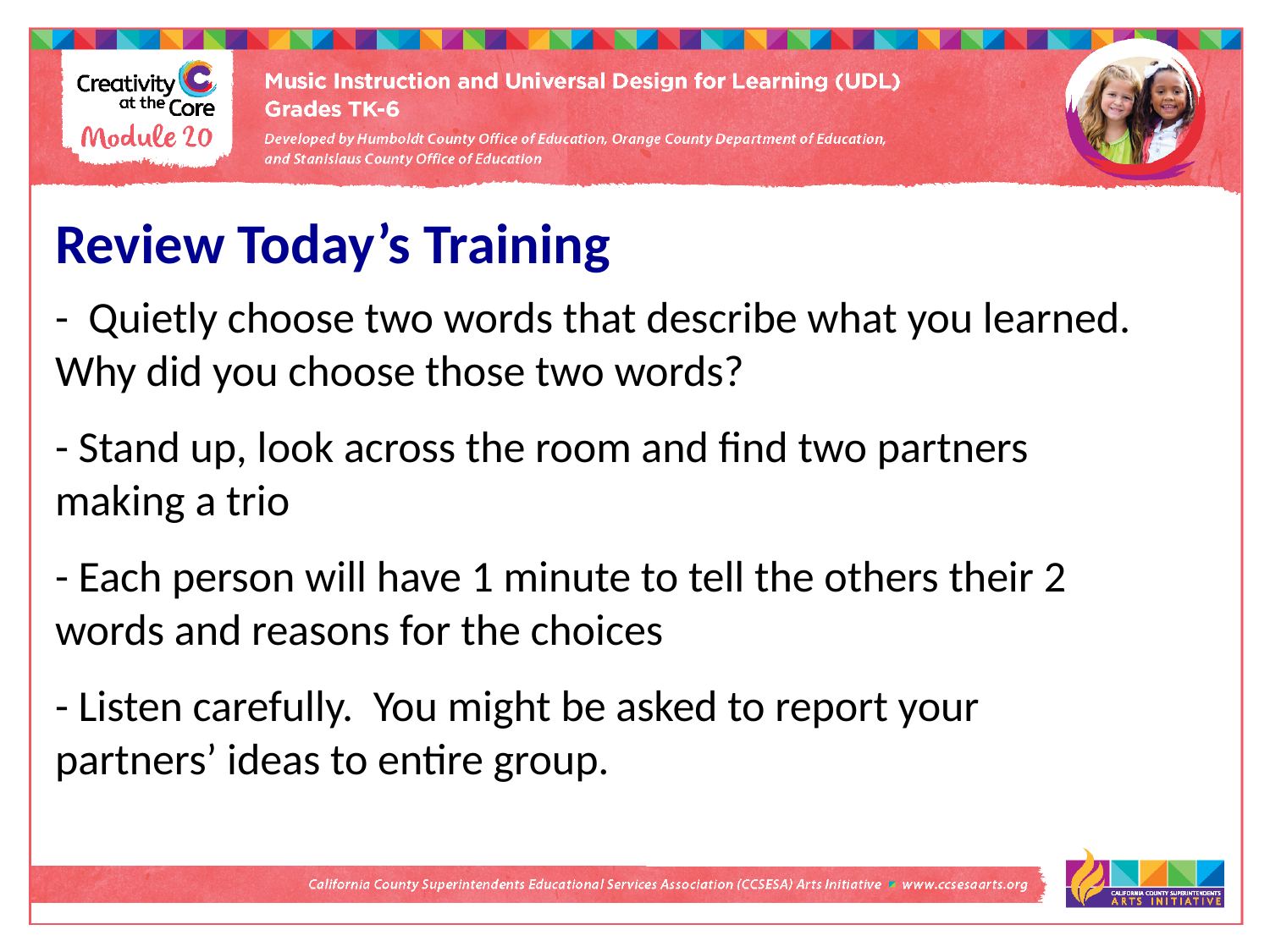

Review Today’s Training
-  Quietly choose two words that describe what you learned. Why did you choose those two words?
- Stand up, look across the room and find two partners making a trio
- Each person will have 1 minute to tell the others their 2 words and reasons for the choices
- Listen carefully.  You might be asked to report your partners’ ideas to entire group.